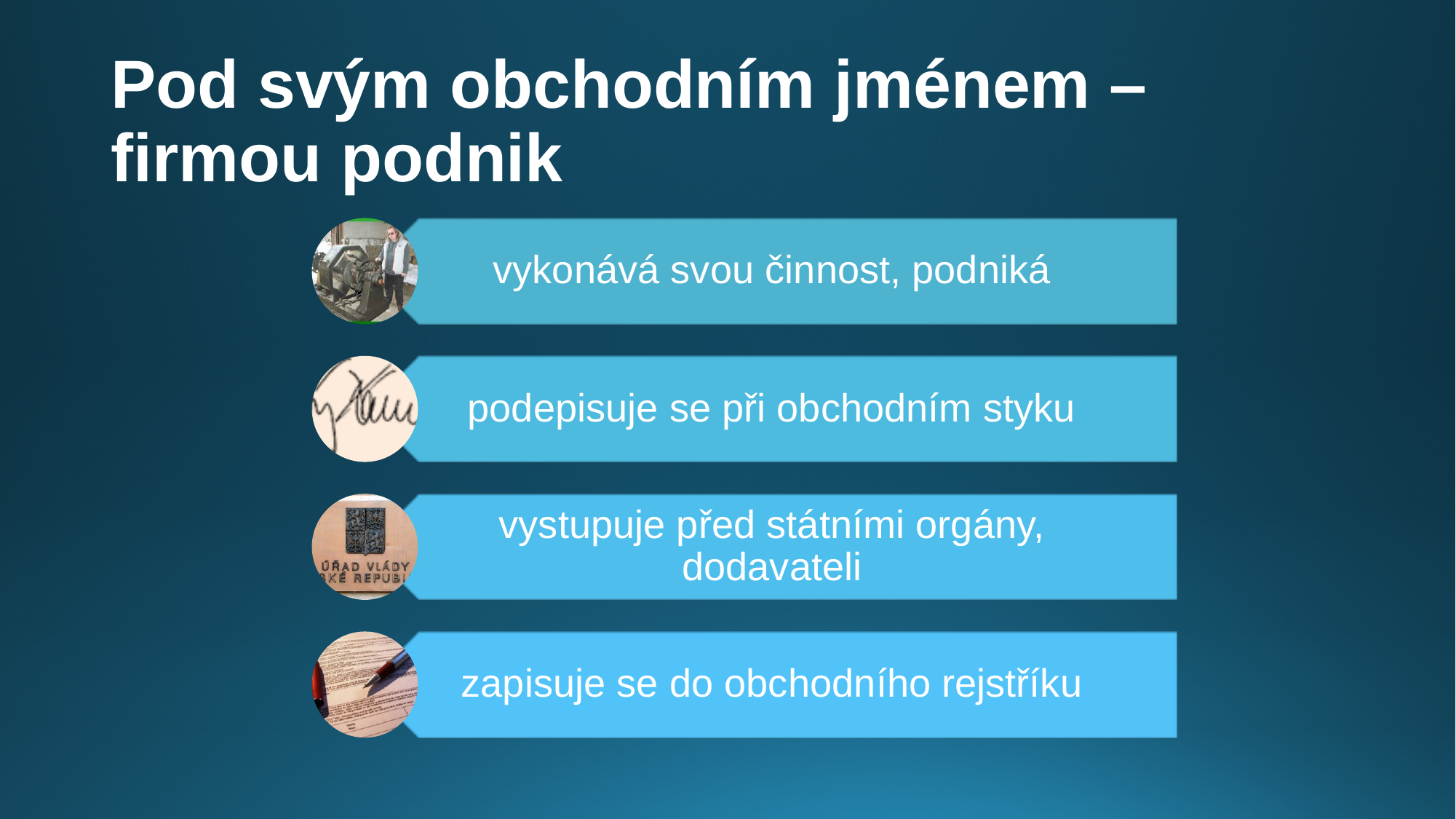

# Pod svým obchodním jménem – firmou podnik
vykonává svou činnost, podniká
podepisuje se při obchodním styku
vystupuje před státními orgány, dodavateli
zapisuje se do obchodního rejstříku